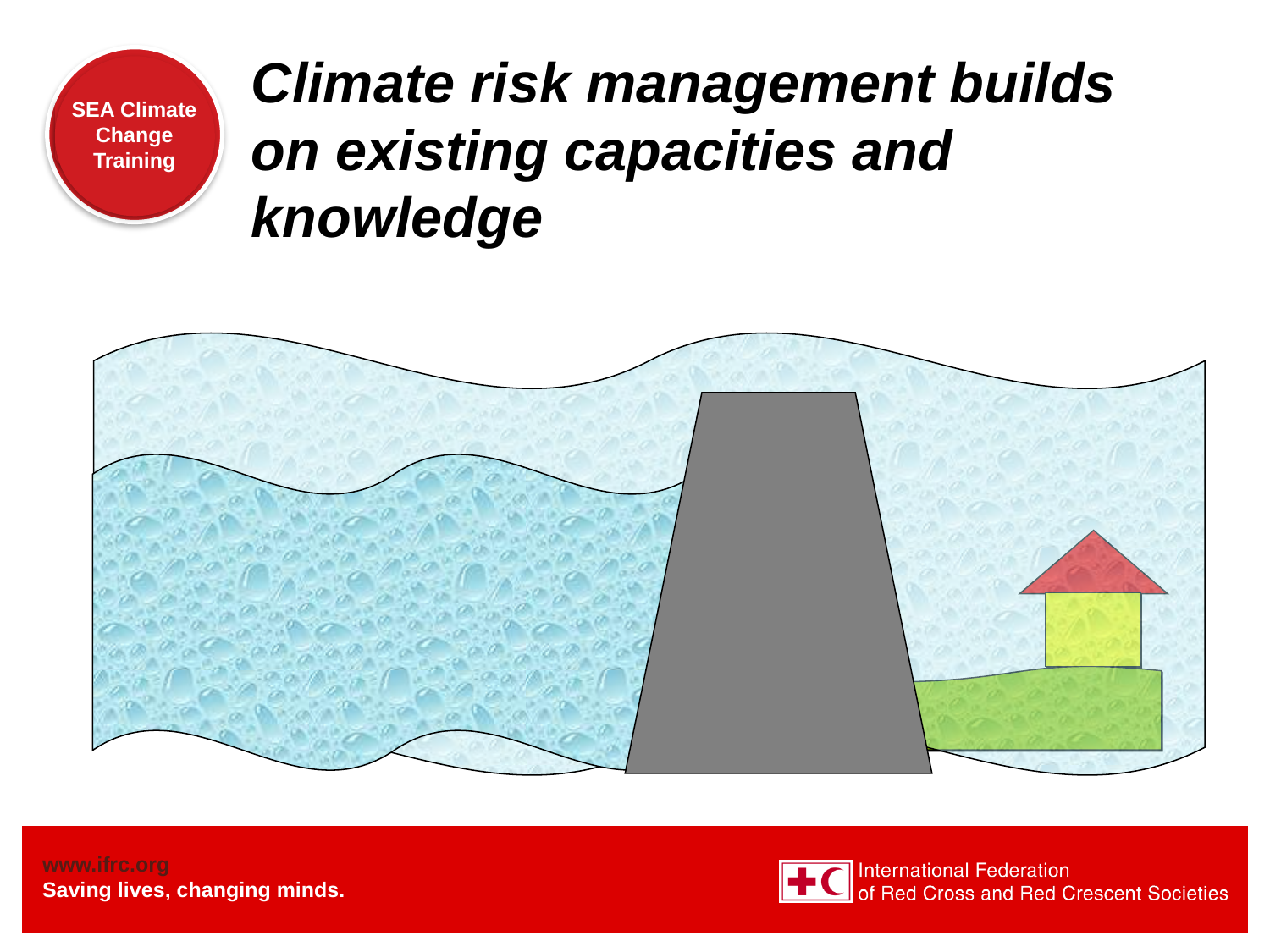

Climate risk management builds on existing capacities and knowledge